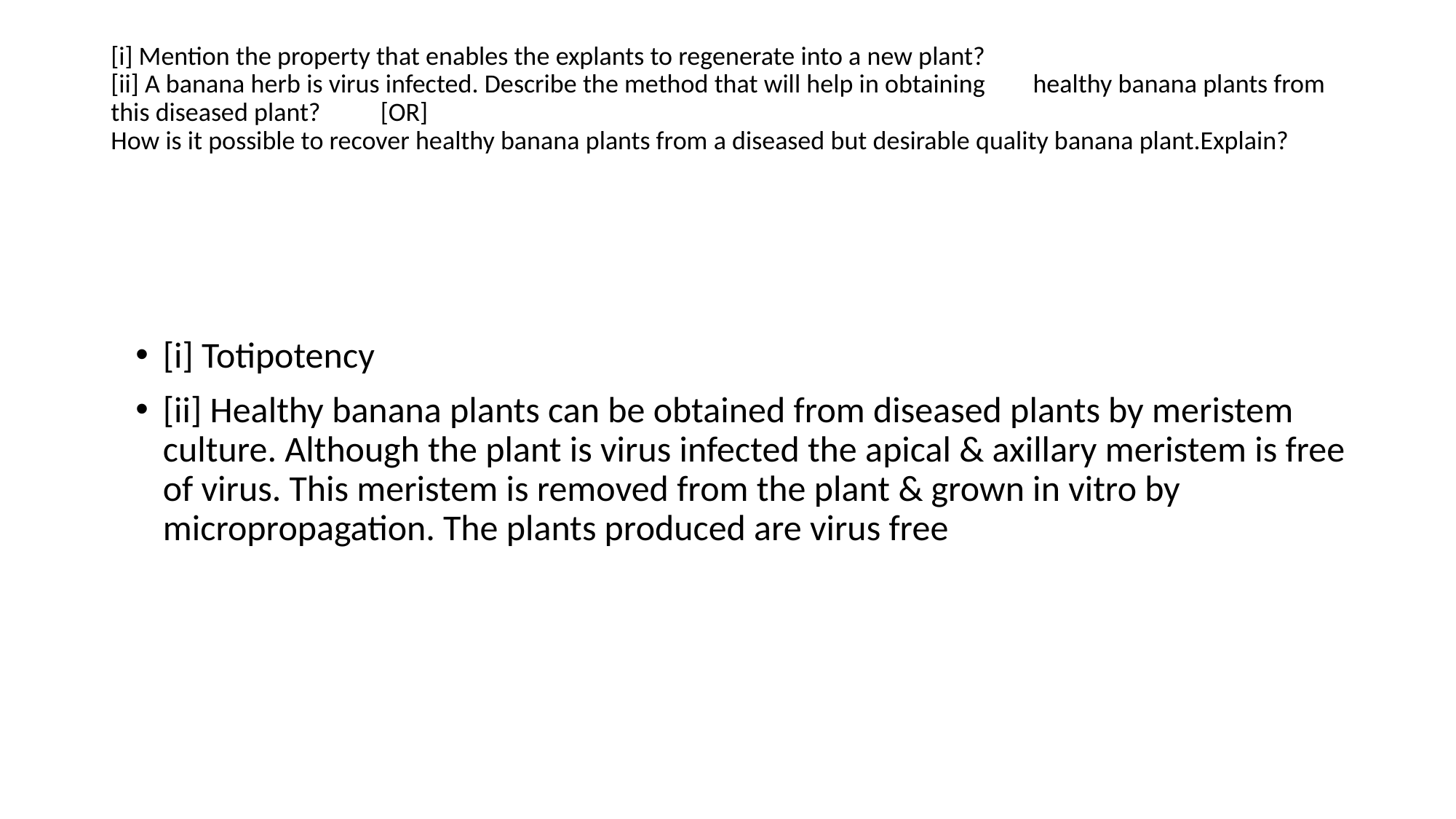

# [i] Mention the property that enables the explants to regenerate into a new plant? [ii] A banana herb is virus infected. Describe the method that will help in obtaining        healthy banana plants from this diseased plant?          [OR] How is it possible to recover healthy banana plants from a diseased but desirable quality banana plant.Explain?
[i] Totipotency
[ii] Healthy banana plants can be obtained from diseased plants by meristem culture. Although the plant is virus infected the apical & axillary meristem is free of virus. This meristem is removed from the plant & grown in vitro by micropropagation. The plants produced are virus free